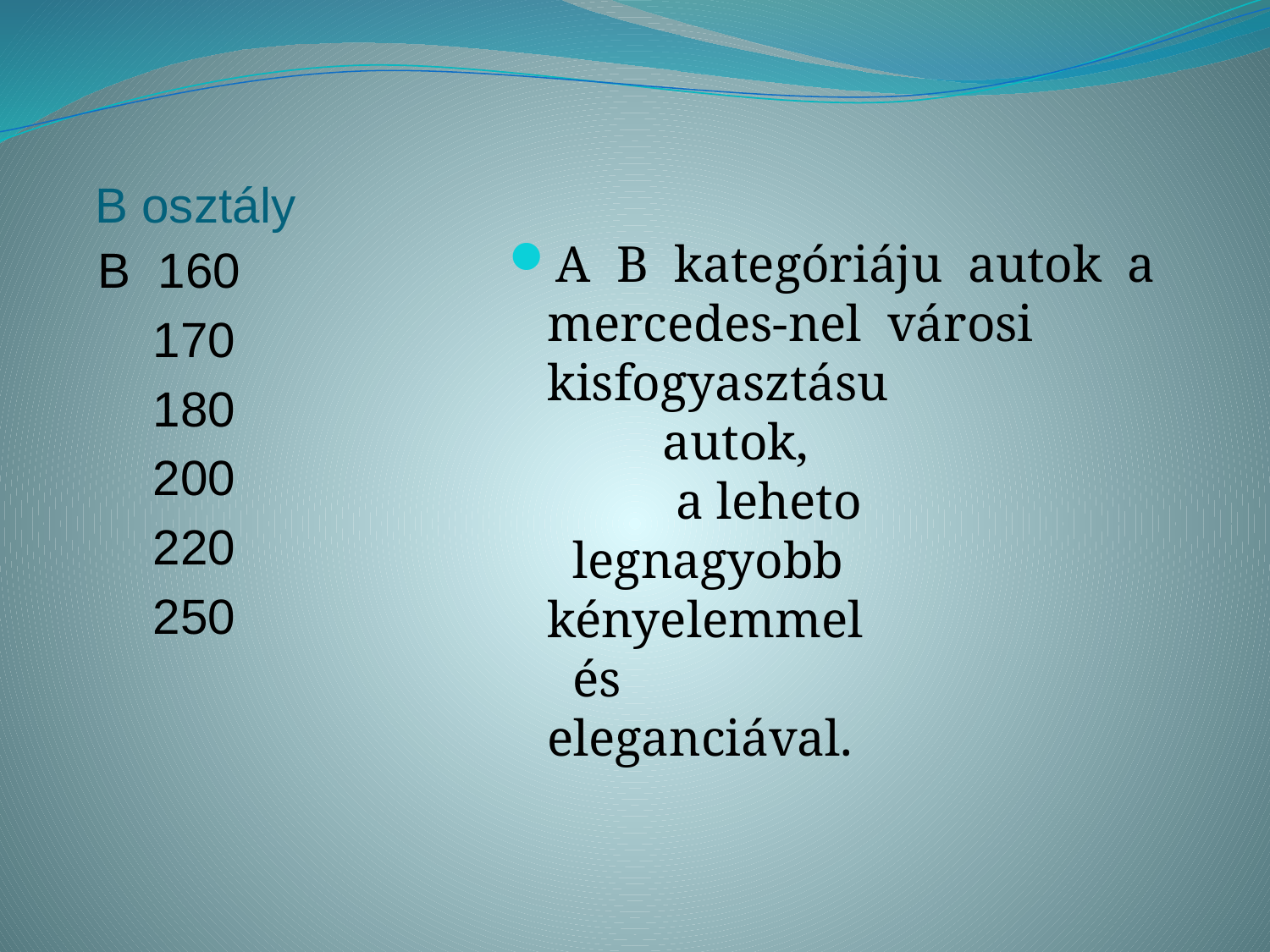

# B osztály
B  160
    170
    180
    200
    220
    250

A  B  kategóriáju  autok  a  mercedes-nel  városi kisfogyasztásu                                 autok,                                        a leheto                            legnagyobb              kényelemmel                            és                             eleganciával.